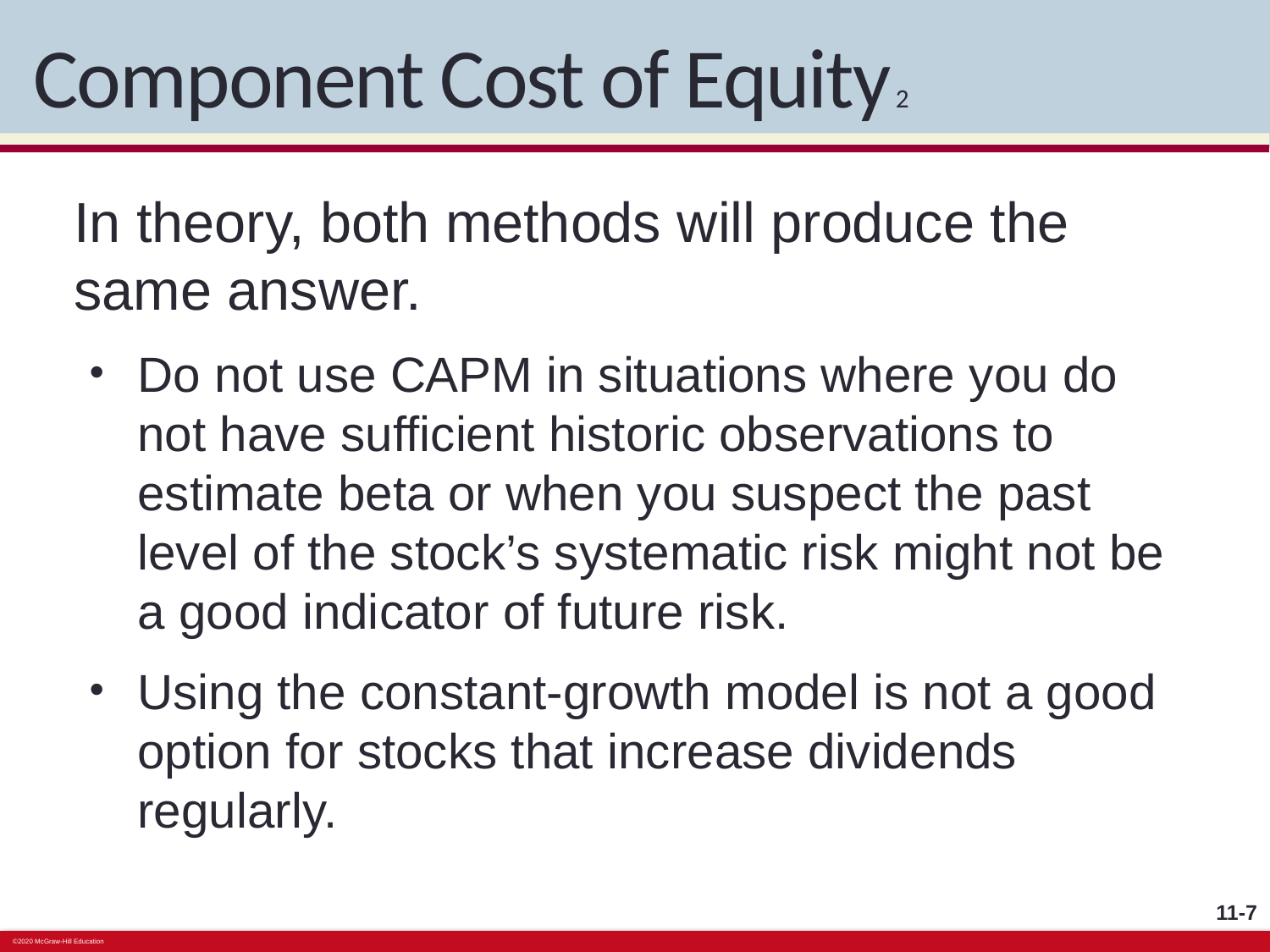

# Component Cost of Equity 2
In theory, both methods will produce the same answer.
Do not use CAPM in situations where you do not have sufficient historic observations to estimate beta or when you suspect the past level of the stock’s systematic risk might not be a good indicator of future risk.
Using the constant-growth model is not a good option for stocks that increase dividends regularly.